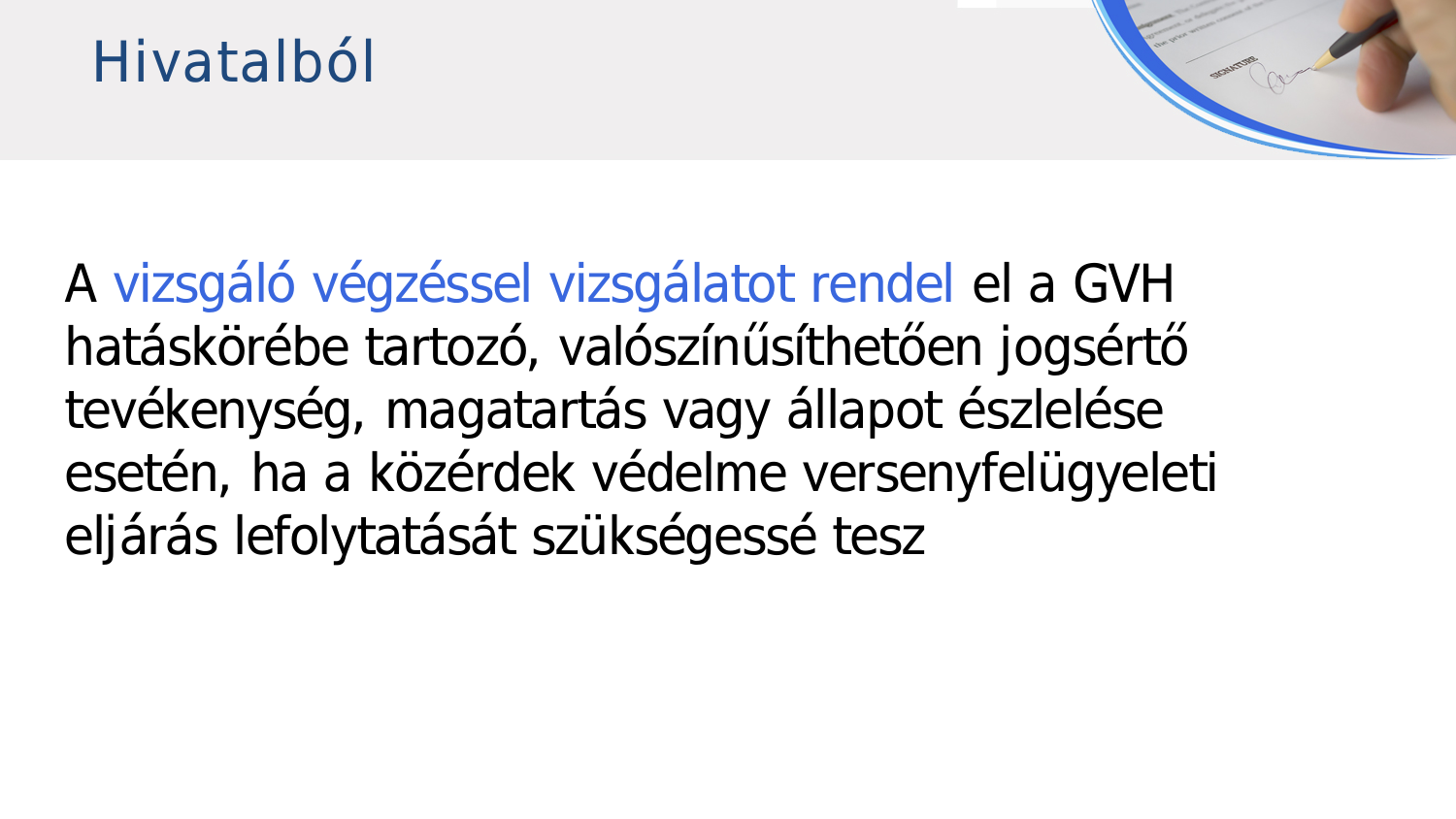

Hivatalból

A vizsgáló végzéssel vizsgálatot rendel el a GVH
hatáskörébe tartozó, valószínűsíthetően jogsértő
tevékenység, magatartás vagy állapot észlelése
esetén, ha a közérdek védelme versenyfelügyeleti
eljárás lefolytatását szükségessé tesz